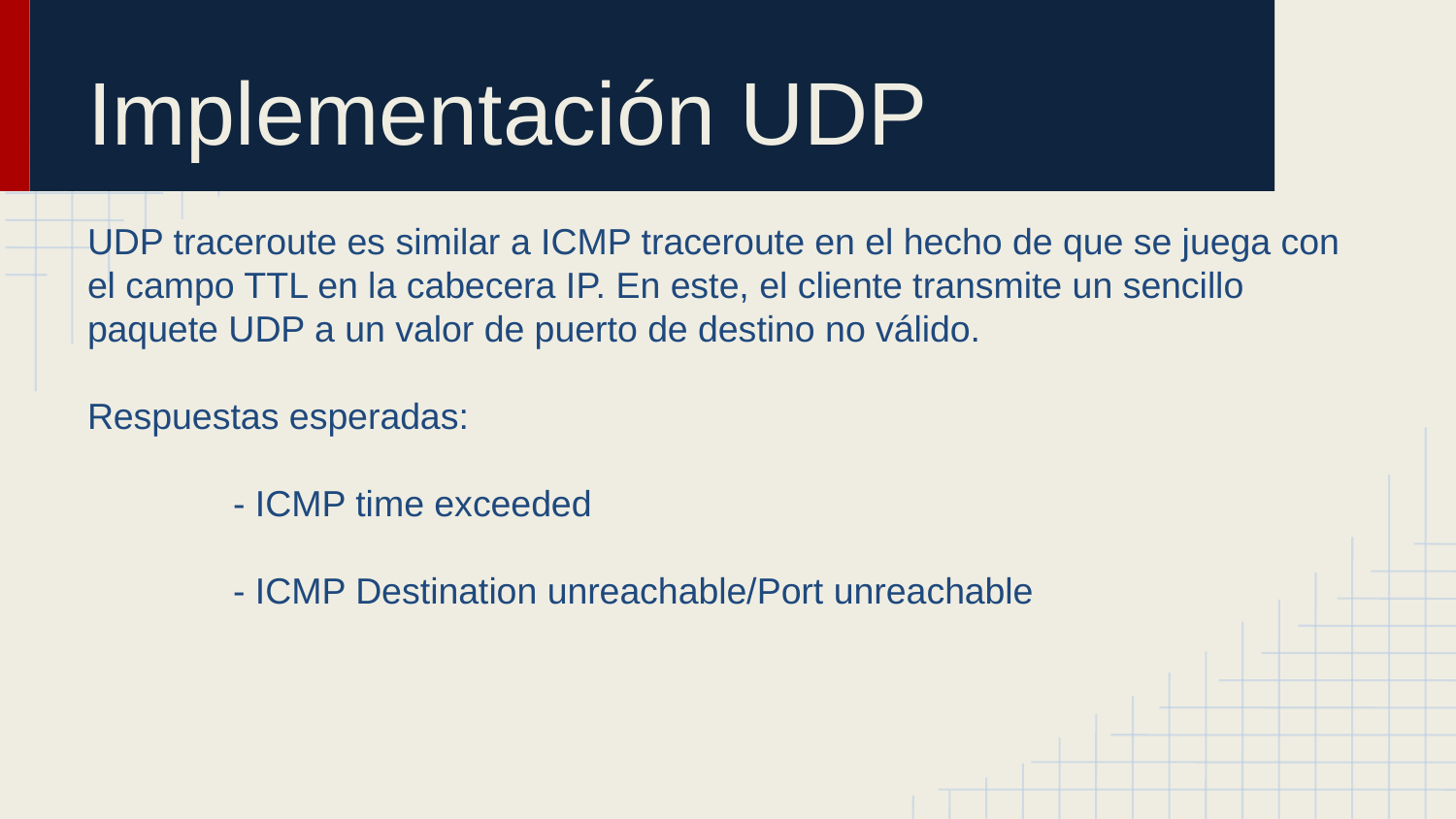

# Implementación UDP
UDP traceroute es similar a ICMP traceroute en el hecho de que se juega con el campo TTL en la cabecera IP. En este, el cliente transmite un sencillo paquete UDP a un valor de puerto de destino no válido.

Respuestas esperadas:

	- ICMP time exceeded

	- ICMP Destination unreachable/Port unreachable